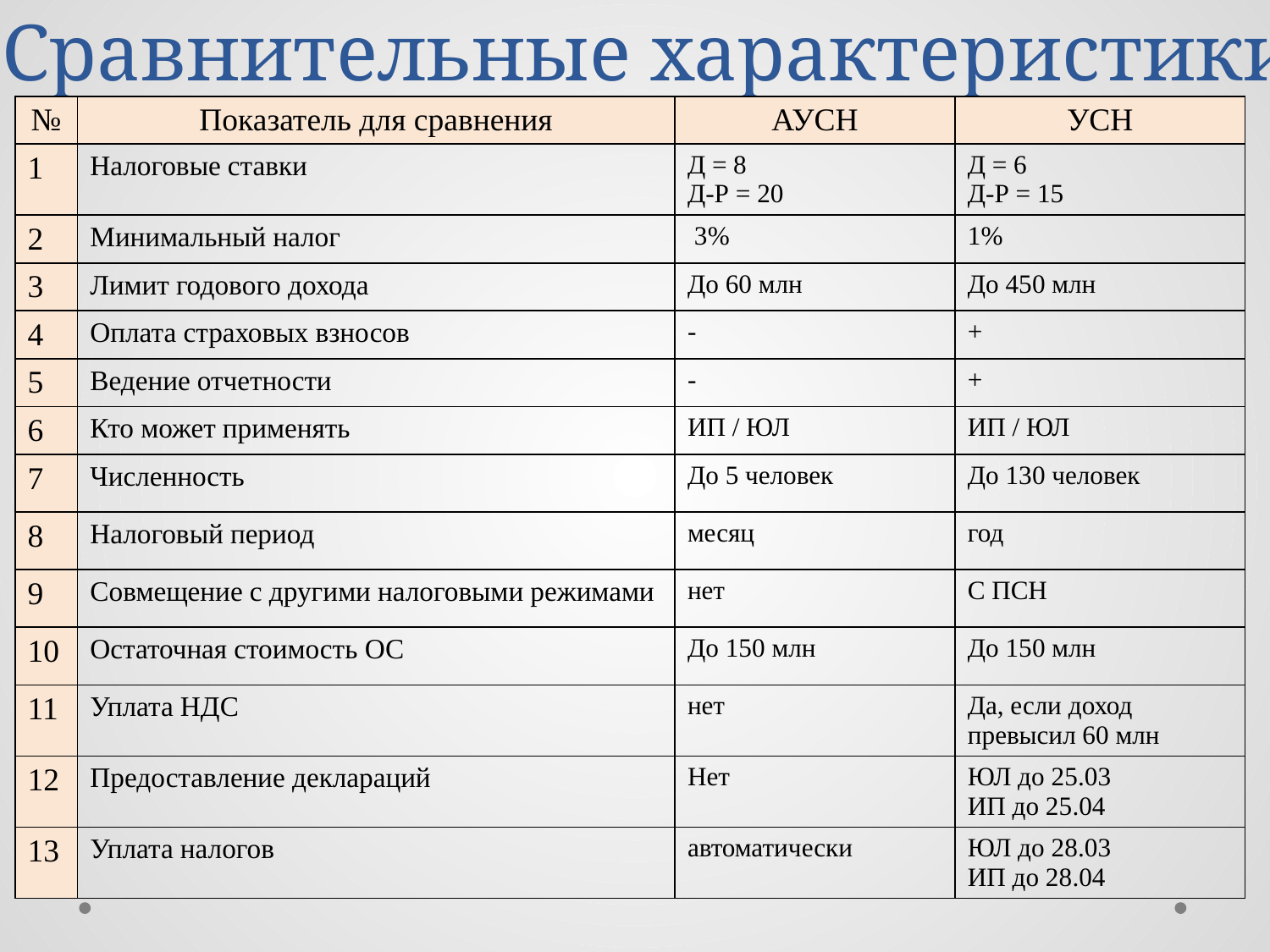

# Сравнительные характеристики
| № | Показатель для сравнения | АУСН | УСН |
| --- | --- | --- | --- |
| 1 | Налоговые ставки | Д = 8 Д-Р = 20 | Д = 6 Д-Р = 15 |
| 2 | Минимальный налог | 3% | 1% |
| 3 | Лимит годового дохода | До 60 млн | До 450 млн |
| 4 | Оплата страховых взносов | - | + |
| 5 | Ведение отчетности | - | + |
| 6 | Кто может применять | ИП / ЮЛ | ИП / ЮЛ |
| 7 | Численность | До 5 человек | До 130 человек |
| 8 | Налоговый период | месяц | год |
| 9 | Совмещение с другими налоговыми режимами | нет | С ПСН |
| 10 | Остаточная стоимость ОС | До 150 млн | До 150 млн |
| 11 | Уплата НДС | нет | Да, если доход превысил 60 млн |
| 12 | Предоставление деклараций | Нет | ЮЛ до 25.03 ИП до 25.04 |
| 13 | Уплата налогов | автоматически | ЮЛ до 28.03 ИП до 28.04 |